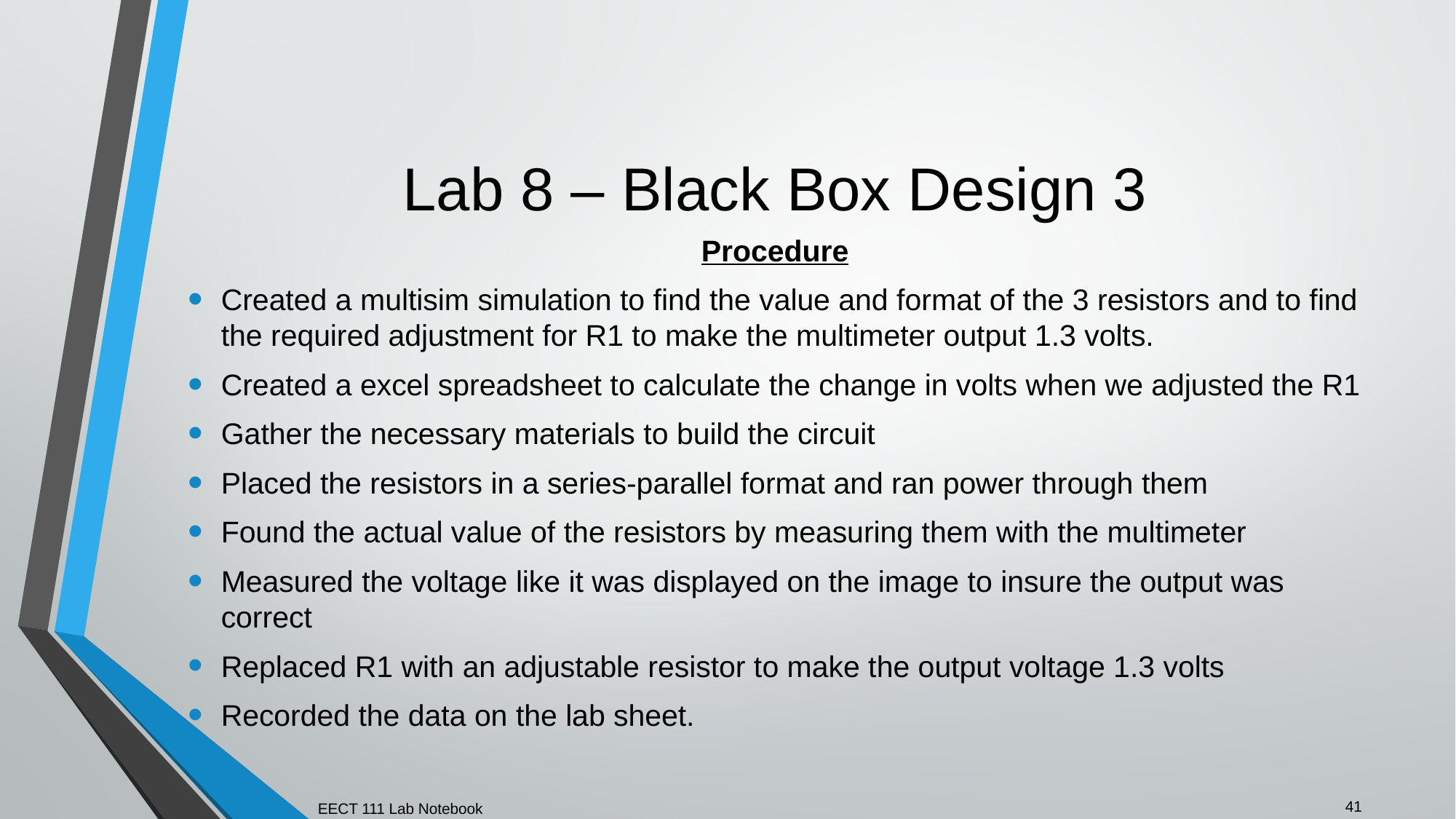

# Lab 8 – Black Box Design 3
Procedure
Created a multisim simulation to find the value and format of the 3 resistors and to find the required adjustment for R1 to make the multimeter output 1.3 volts.
Created a excel spreadsheet to calculate the change in volts when we adjusted the R1
Gather the necessary materials to build the circuit
Placed the resistors in a series-parallel format and ran power through them
Found the actual value of the resistors by measuring them with the multimeter
Measured the voltage like it was displayed on the image to insure the output was correct
Replaced R1 with an adjustable resistor to make the output voltage 1.3 volts
Recorded the data on the lab sheet.

41
EECT 111 Lab Notebook